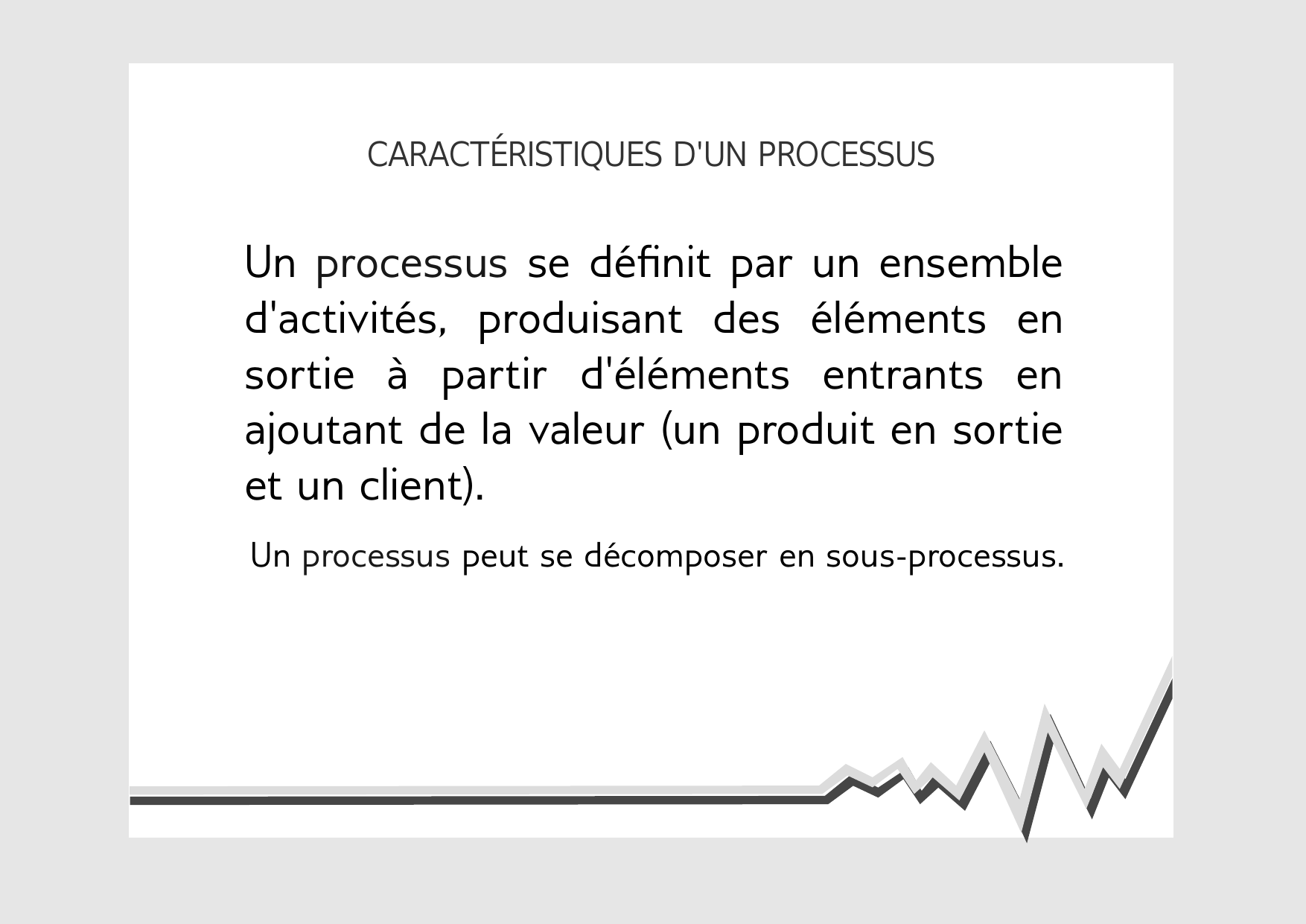

CARACTÉRISTIQUES D'UN PROCESSUS
Un processus se définit par un ensemble d'activités, produisant des éléments en sortie à partir d'éléments entrants en ajoutant de la valeur (un produit en sortie et un client).
Un processus peut se décomposer en sous-processus.